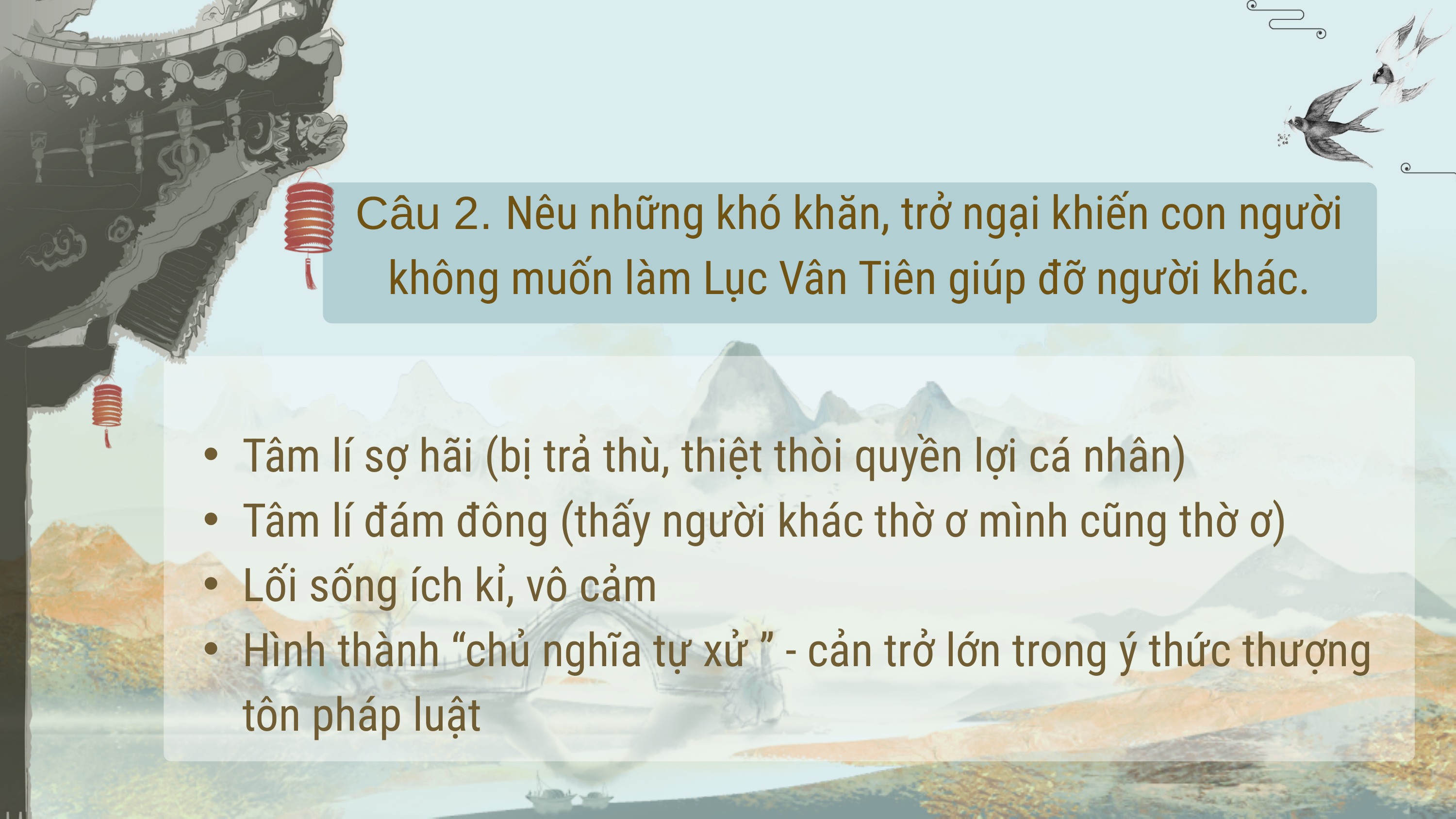

Câu 2. Nêu những khó khăn, trở ngại khiến con người không muốn làm Lục Vân Tiên giúp đỡ người khác.

Tâm lí sợ hãi (bị trả thù, thiệt thòi quyền lợi cá nhân)
Tâm lí đám đông (thấy người khác thờ ơ mình cũng thờ ơ)
Lối sống ích kỉ, vô cảm
Hình thành “chủ nghĩa tự xử ” - cản trở lớn trong ý thức thượng tôn pháp luật